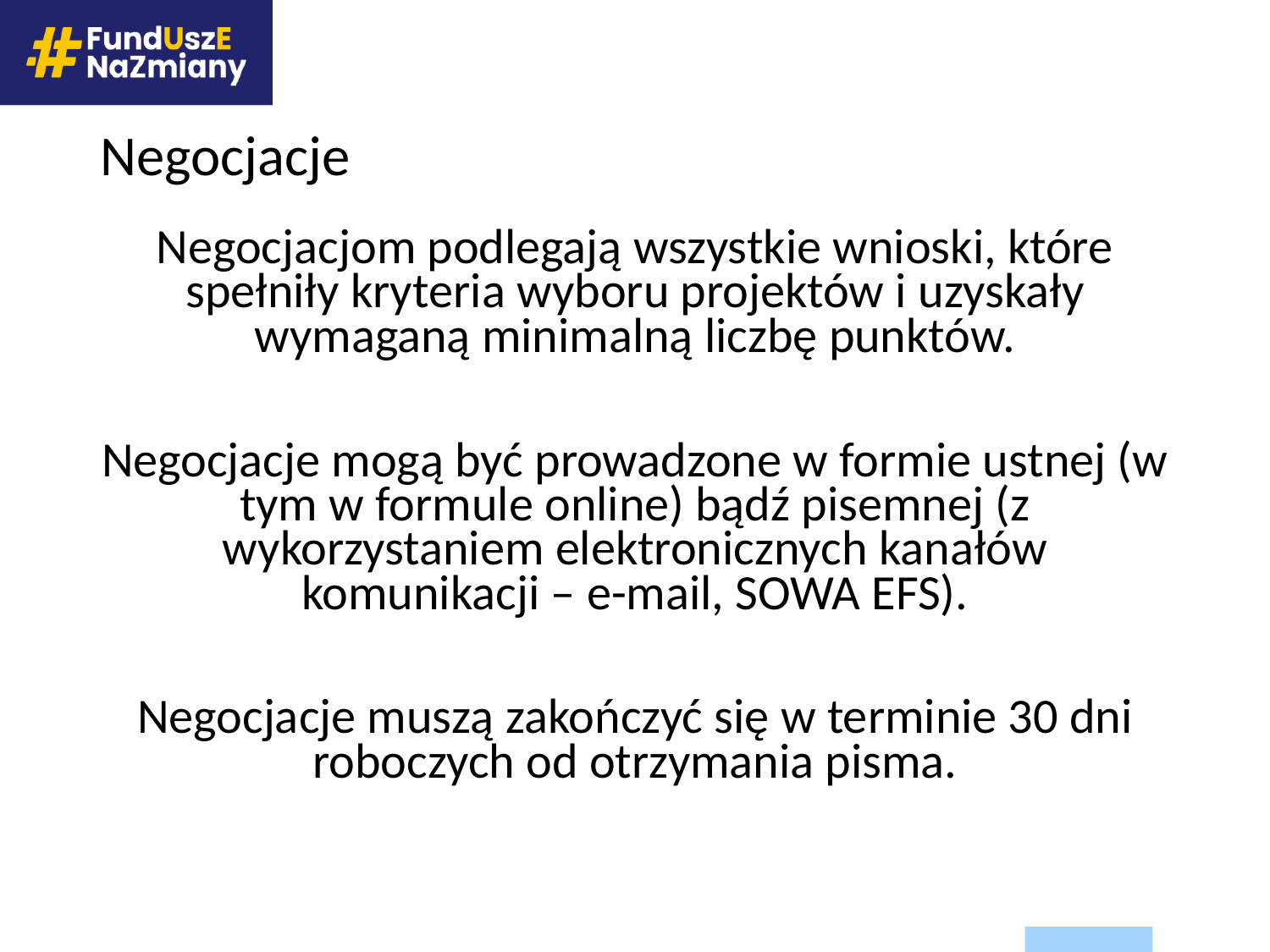

# Negocjacje
Negocjacjom podlegają wszystkie wnioski, które spełniły kryteria wyboru projektów i uzyskały wymaganą minimalną liczbę punktów.

Negocjacje mogą być prowadzone w formie ustnej (w tym w formule online) bądź pisemnej (z wykorzystaniem elektronicznych kanałów komunikacji – e-mail, SOWA EFS).

Negocjacje muszą zakończyć się w terminie 30 dni roboczych od otrzymania pisma.